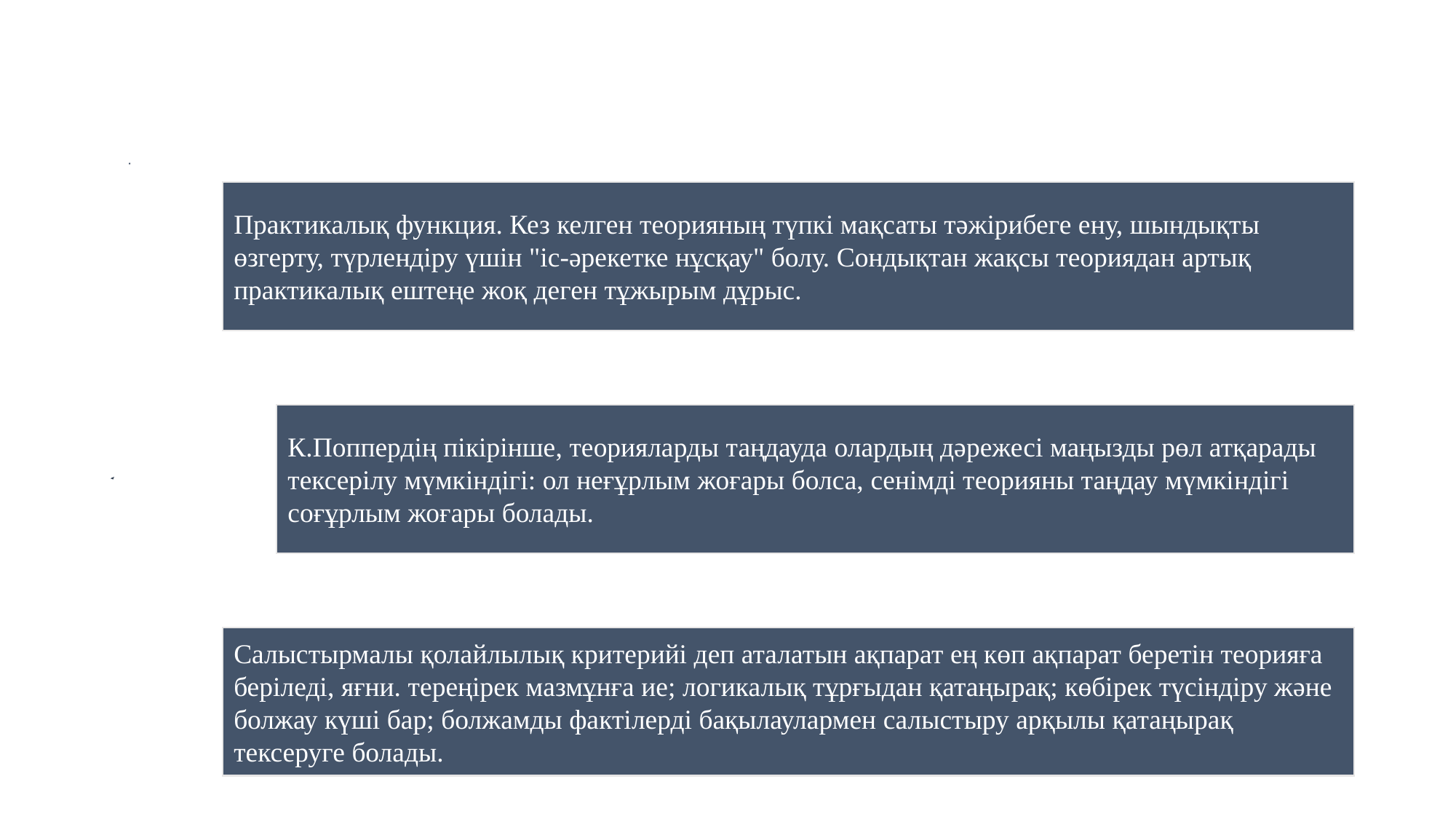

Практикалық функция. Кез келген теорияның түпкі мақсаты тәжірибеге ену, шындықты өзгерту, түрлендіру үшін "іс-әрекетке нұсқау" болу. Сондықтан жақсы теориядан артық практикалық ештеңе жоқ деген тұжырым дұрыс.
К.Поппердің пікірінше, теорияларды таңдауда олардың дәрежесі маңызды рөл атқарады тексерілу мүмкіндігі: ол неғұрлым жоғары болса, сенімді теорияны таңдау мүмкіндігі соғұрлым жоғары болады.
Салыстырмалы қолайлылық критерийі деп аталатын ақпарат ең көп ақпарат беретін теорияға беріледі, яғни. тереңірек мазмұнға ие; логикалық тұрғыдан қатаңырақ; көбірек түсіндіру және болжау күші бар; болжамды фактілерді бақылаулармен салыстыру арқылы қатаңырақ тексеруге болады.